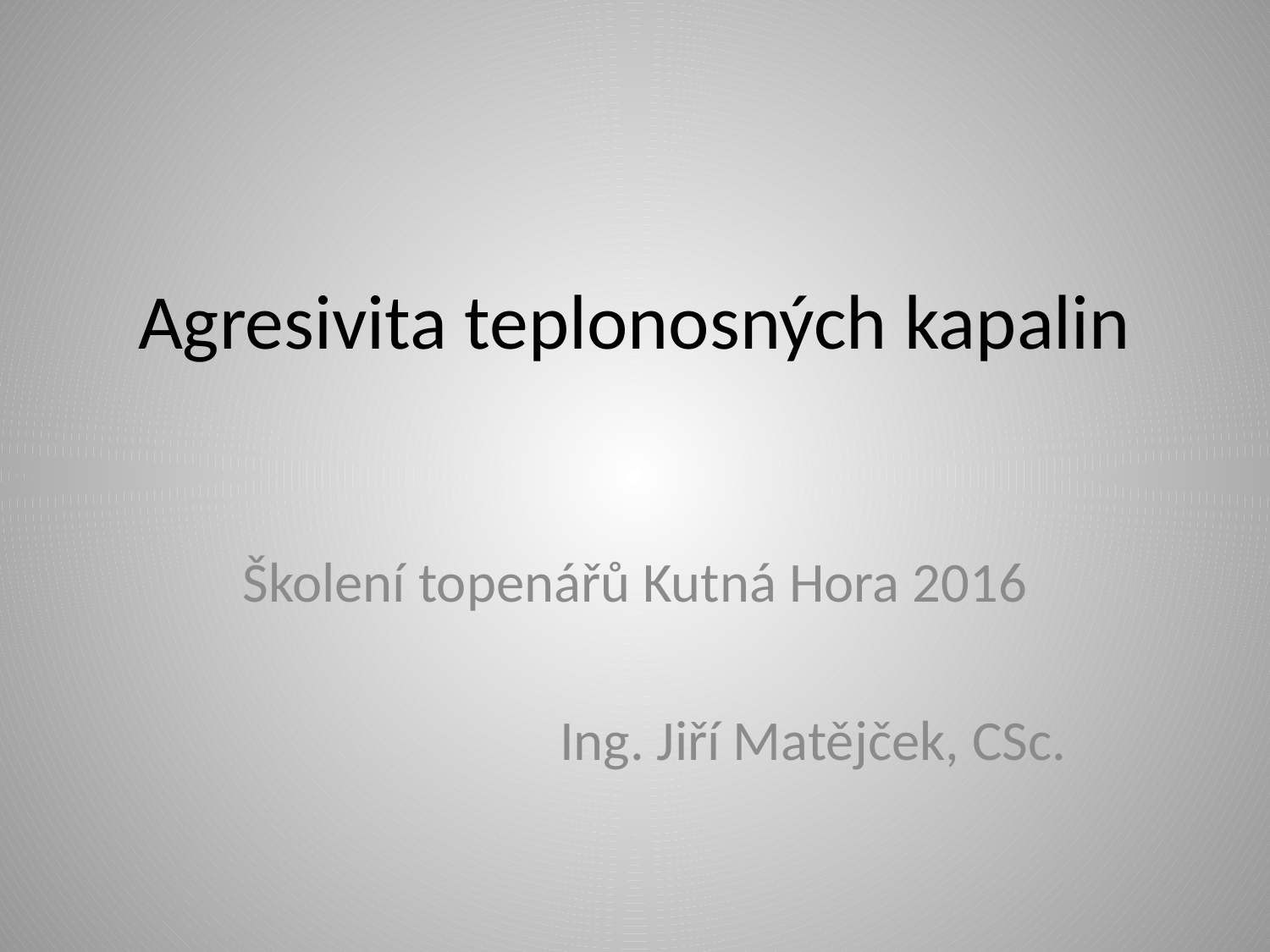

# Agresivita teplonosných kapalin
Školení topenářů Kutná Hora 2016

Ing. Jiří Matějček, CSc.